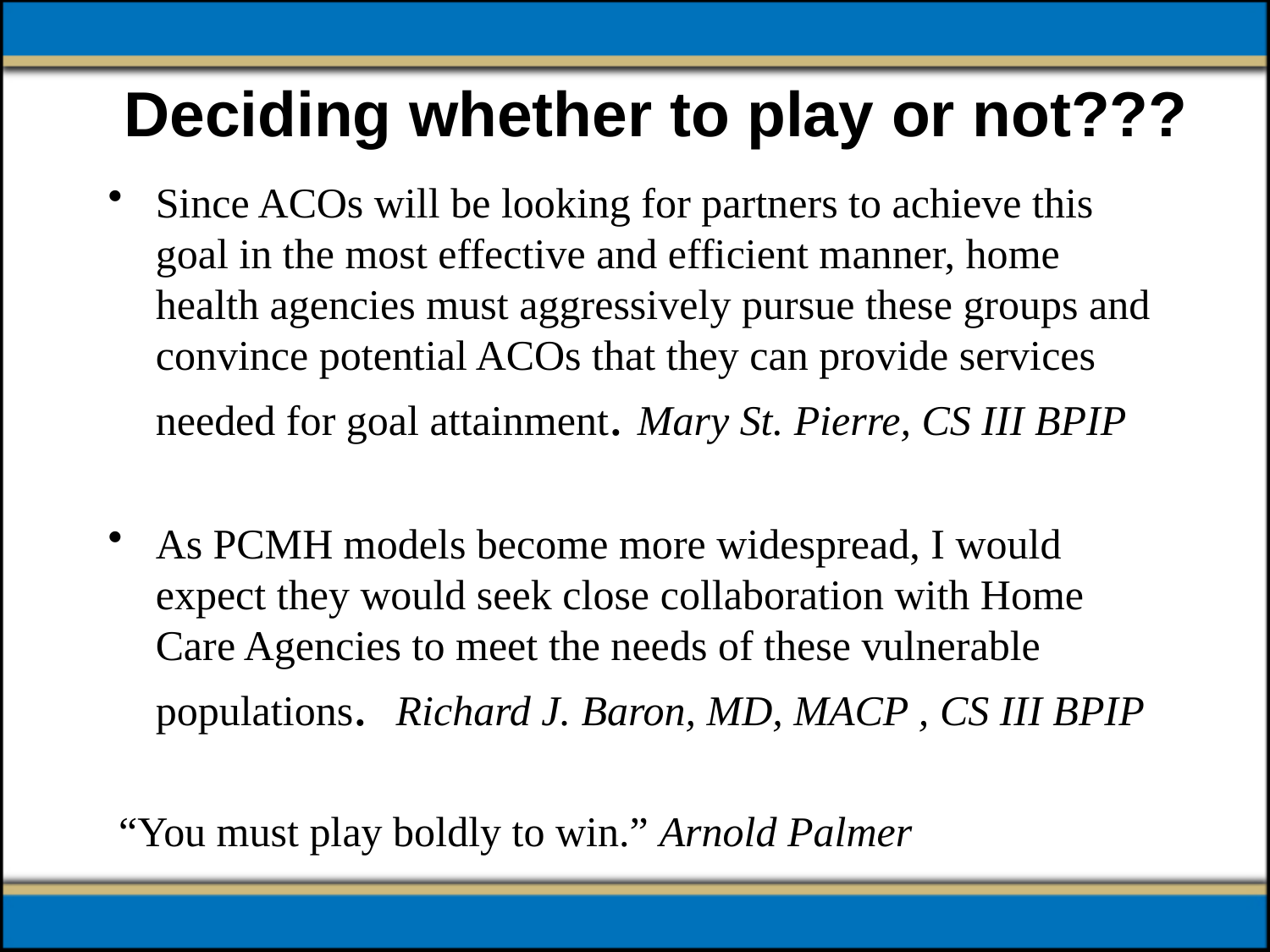

# Deciding whether to play or not???
Since ACOs will be looking for partners to achieve this goal in the most effective and efficient manner, home health agencies must aggressively pursue these groups and convince potential ACOs that they can provide services needed for goal attainment. Mary St. Pierre, CS III BPIP

As PCMH models become more widespread, I would expect they would seek close collaboration with Home Care Agencies to meet the needs of these vulnerable populations.  Richard J. Baron, MD, MACP , CS III BPIP

 “You must play boldly to win.” Arnold Palmer